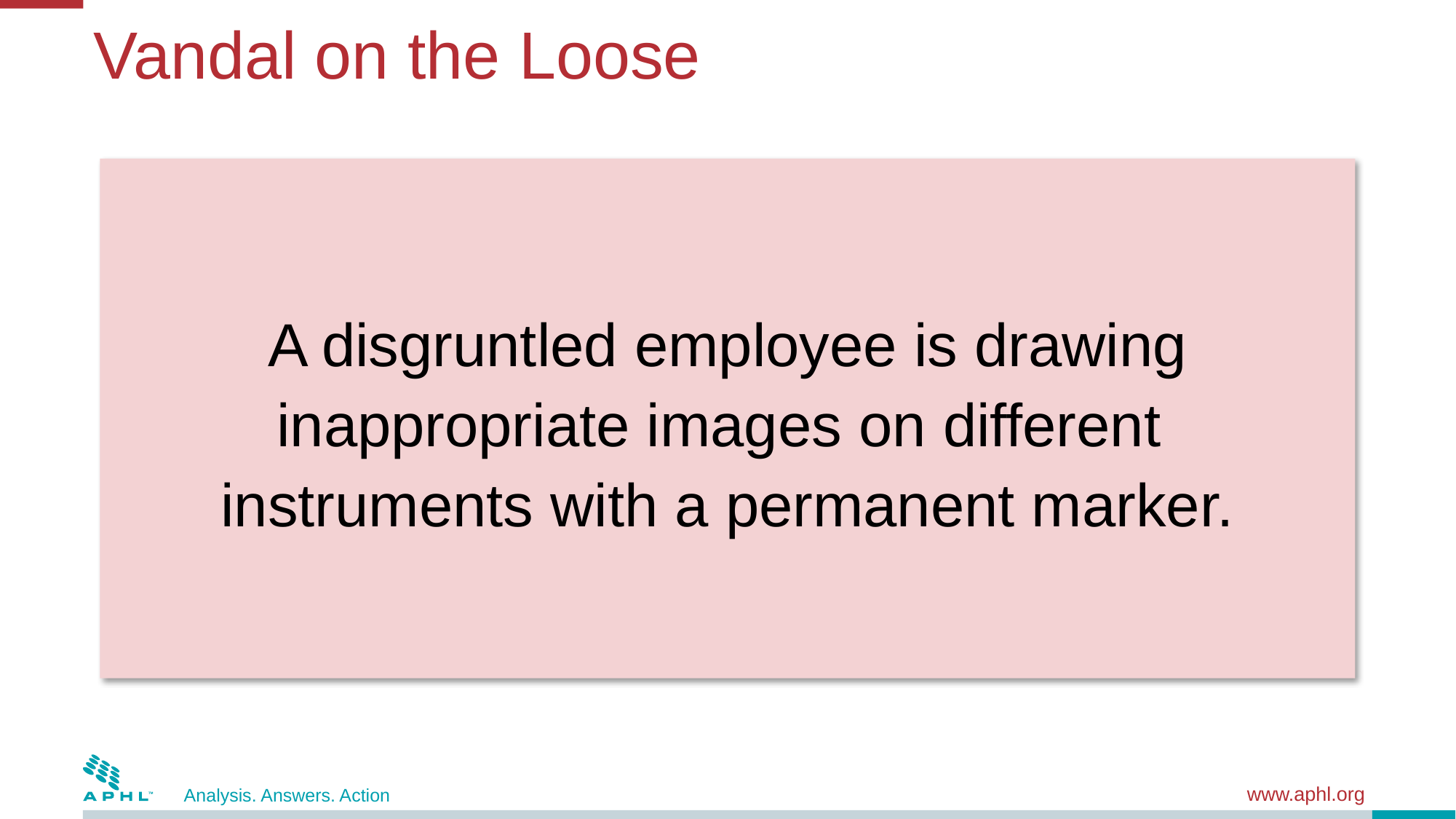

# Vandal on the Loose
A disgruntled employee is drawing inappropriate images on different
instruments with a permanent marker.